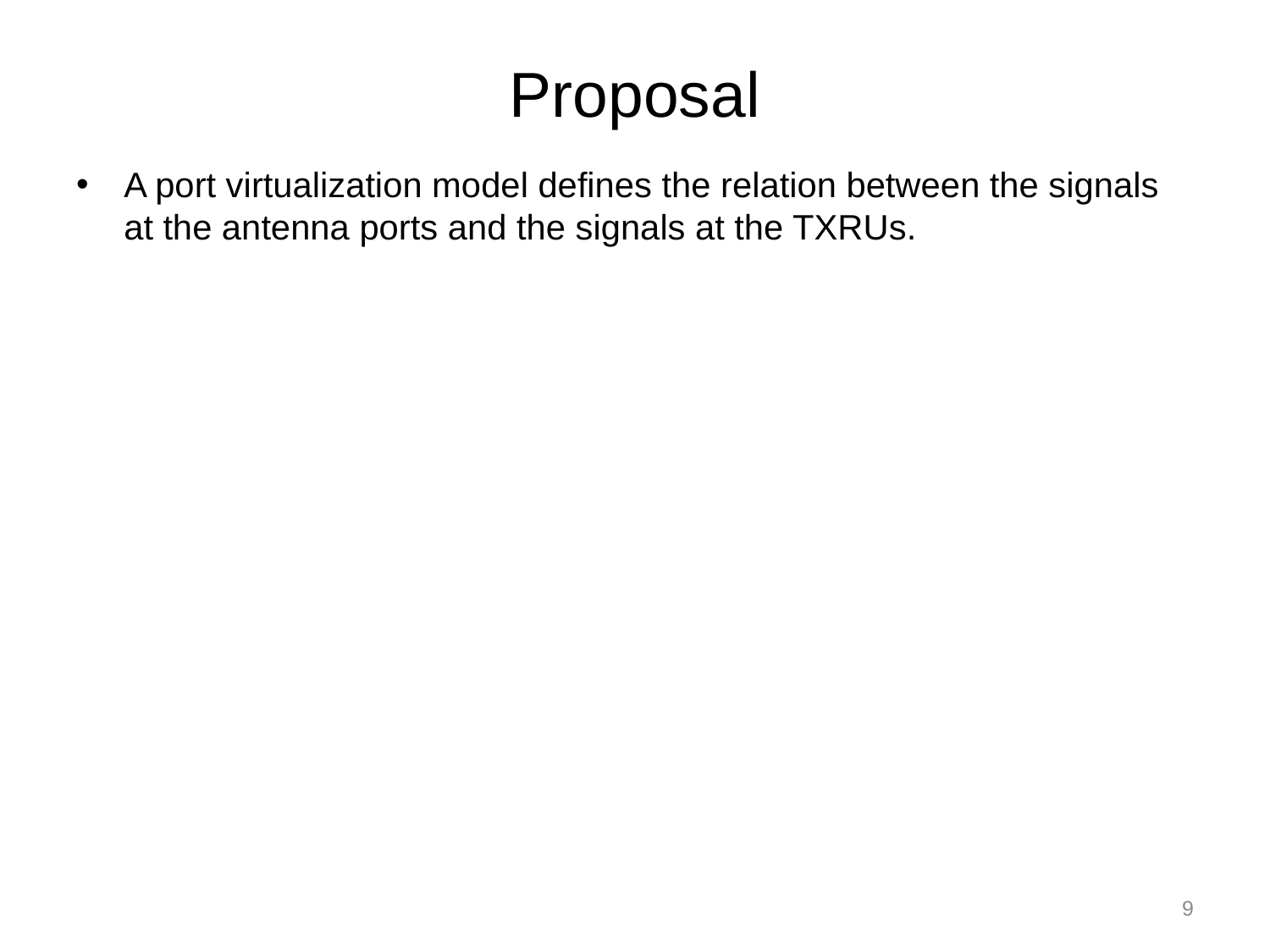

# Proposal
A port virtualization model defines the relation between the signals at the antenna ports and the signals at the TXRUs.
9